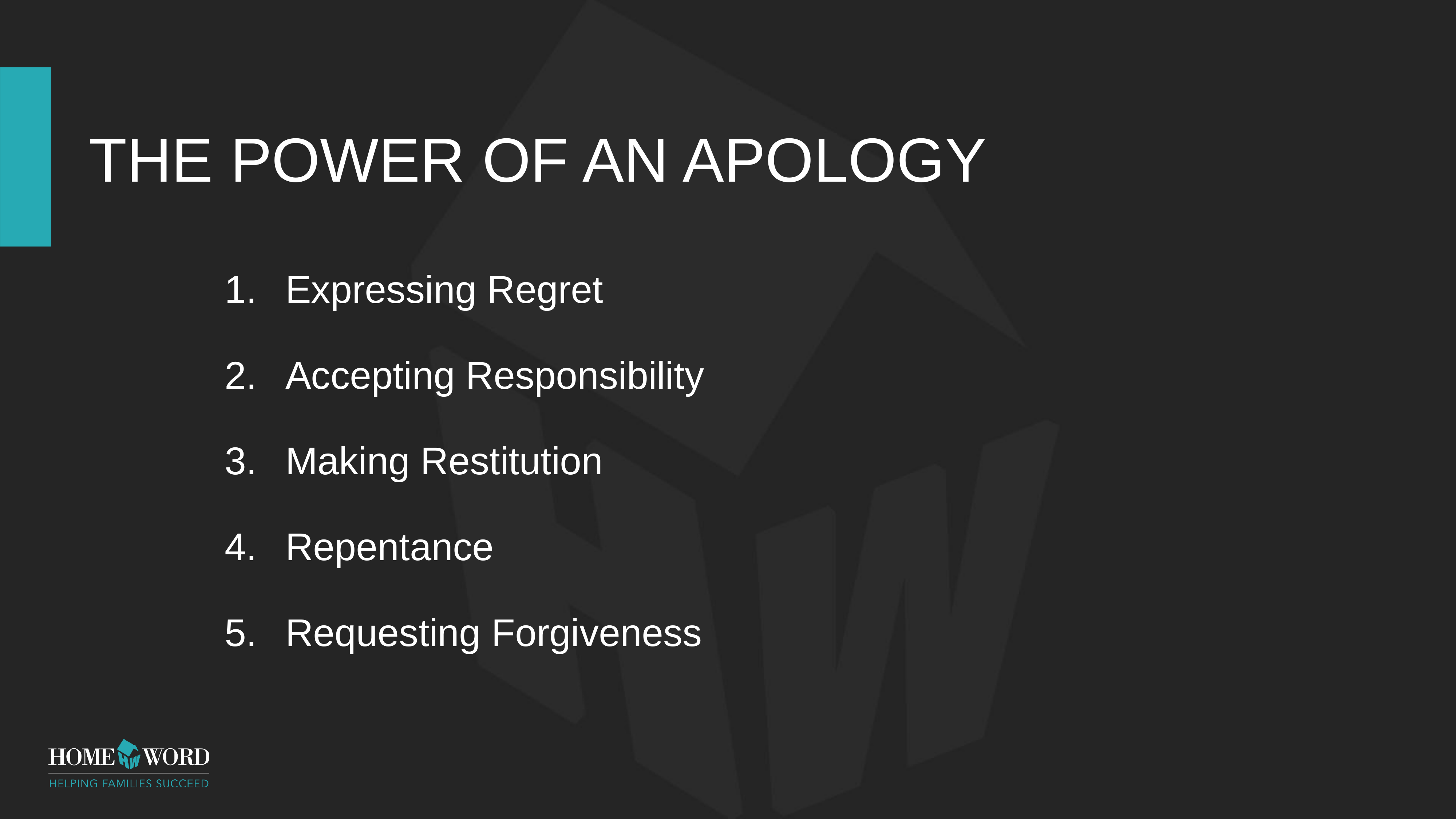

# The Power of an Apology
Expressing Regret
Accepting Responsibility
Making Restitution
Repentance
Requesting Forgiveness